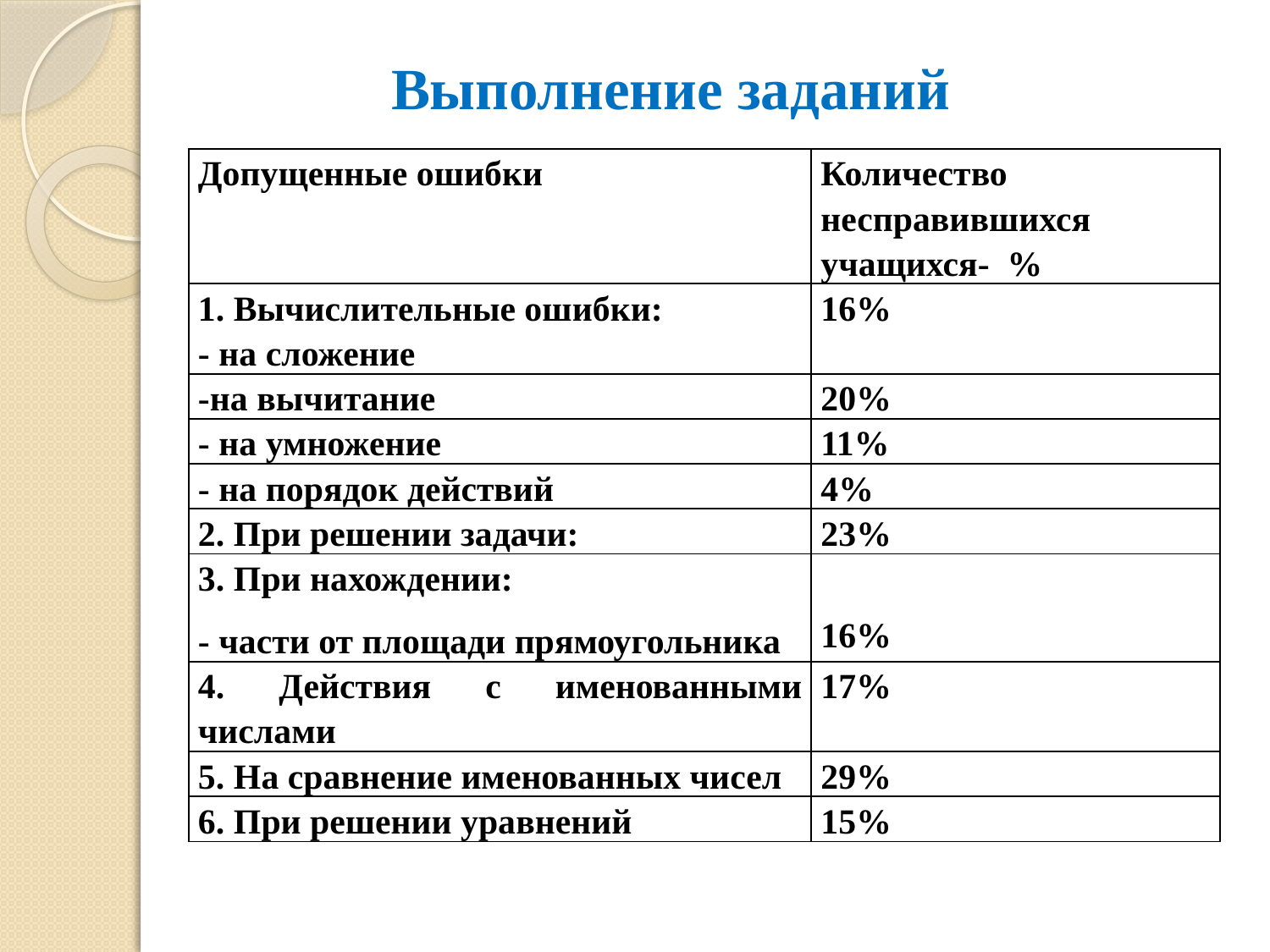

# Выполнение заданий
| Допущенные ошибки | Количество несправившихся учащихся- % |
| --- | --- |
| 1. Вычислительные ошибки: - на сложение | 16% |
| -на вычитание | 20% |
| - на умножение | 11% |
| - на порядок действий | 4% |
| 2. При решении задачи: | 23% |
| 3. При нахождении: - части от площади прямоугольника | 16% |
| 4. Действия с именованными числами | 17% |
| 5. На сравнение именованных чисел | 29% |
| 6. При решении уравнений | 15% |